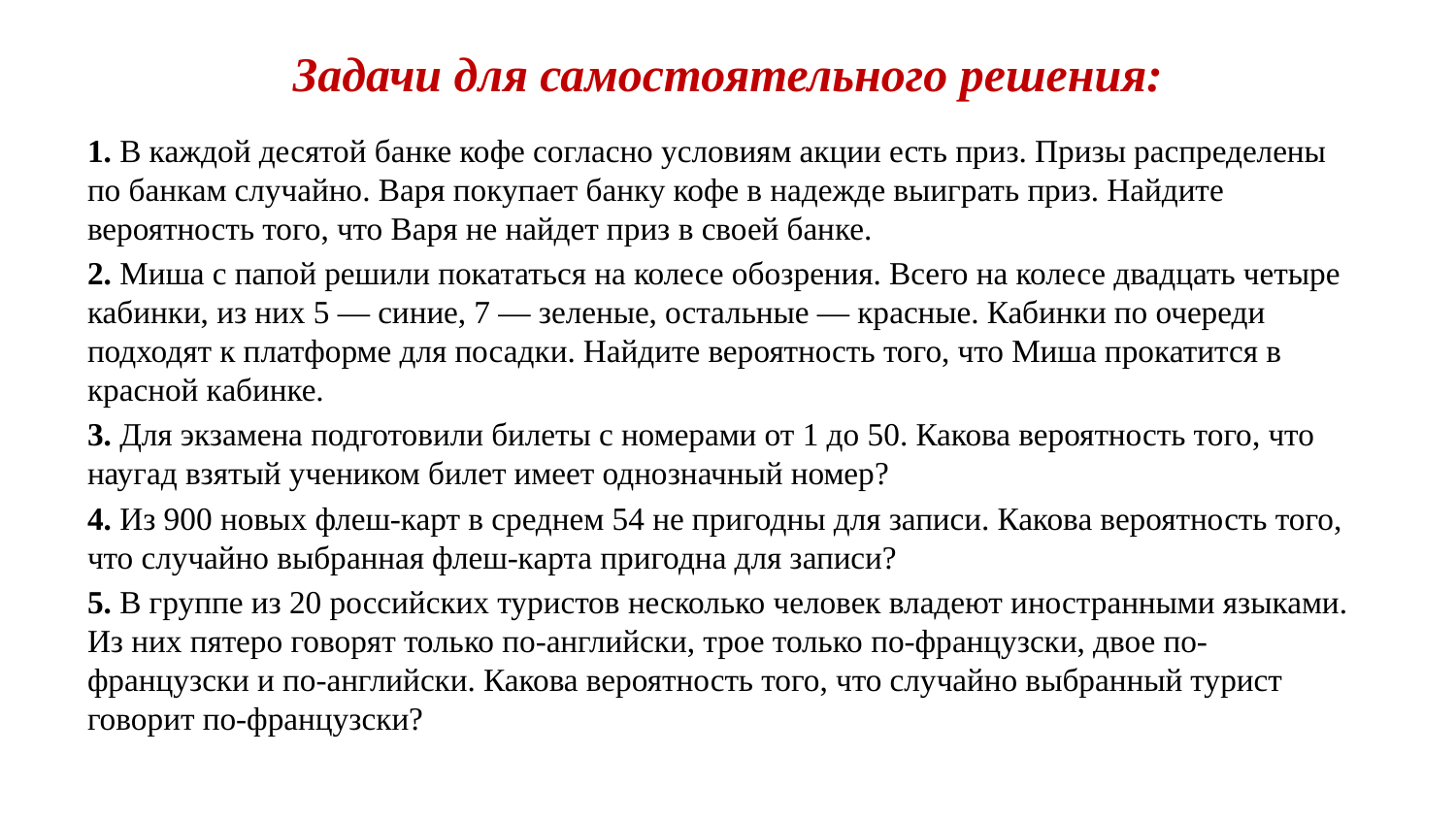

# Задачи для самостоятельного решения:
1. В каждой десятой банке кофе согласно условиям акции есть приз. Призы распределены по банкам случайно. Варя покупает банку кофе в надежде выиграть приз. Найдите вероятность того, что Варя не найдет приз в своей банке.
2. Миша с папой решили покататься на колесе обозрения. Всего на колесе двадцать четыре кабинки, из них 5 — синие, 7 — зеленые, остальные — красные. Кабинки по очереди подходят к платформе для посадки. Найдите вероятность того, что Миша прокатится в красной кабинке.
3. Для экзамена подготовили билеты с номерами от 1 до 50. Какова вероятность того, что наугад взятый учеником билет имеет однозначный номер?
4. Из 900 новых флеш-карт в среднем 54 не пригодны для записи. Какова вероятность того, что случайно выбранная флеш-карта пригодна для записи?
5. В группе из 20 российских туристов несколько человек владеют иностранными языками. Из них пятеро говорят только по-английски, трое только по-французски, двое по-французски и по-английски. Какова вероятность того, что случайно выбранный турист говорит по-французски?